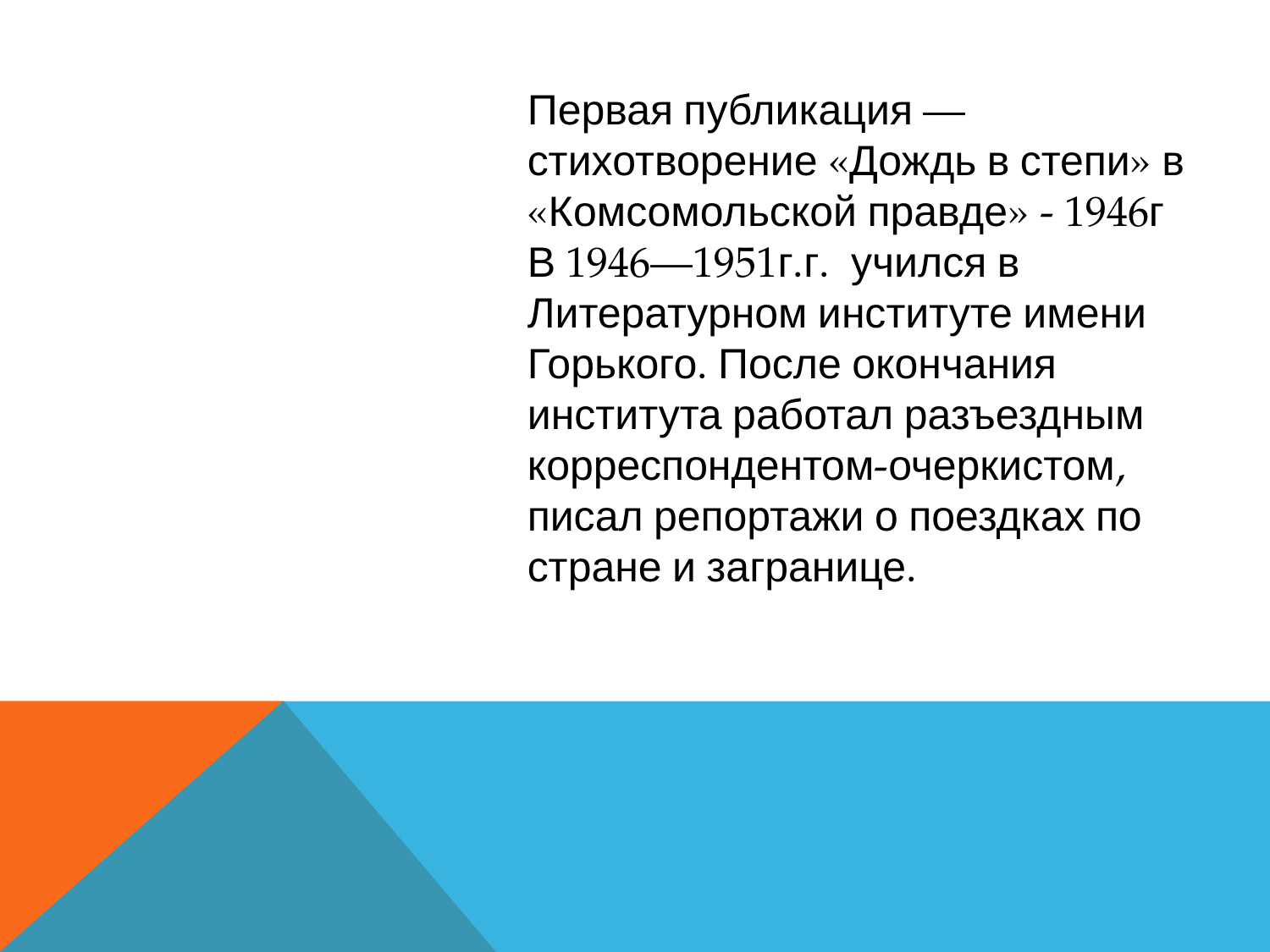

Первая публикация — стихотворение «Дождь в степи» в «Комсомольской правде» - 1946г
В 1946—1951г.г.  учился в Литературном институте имени Горького. После окончания института работал разъездным корреспондентом-очеркистом, писал репортажи о поездках по стране и загранице.